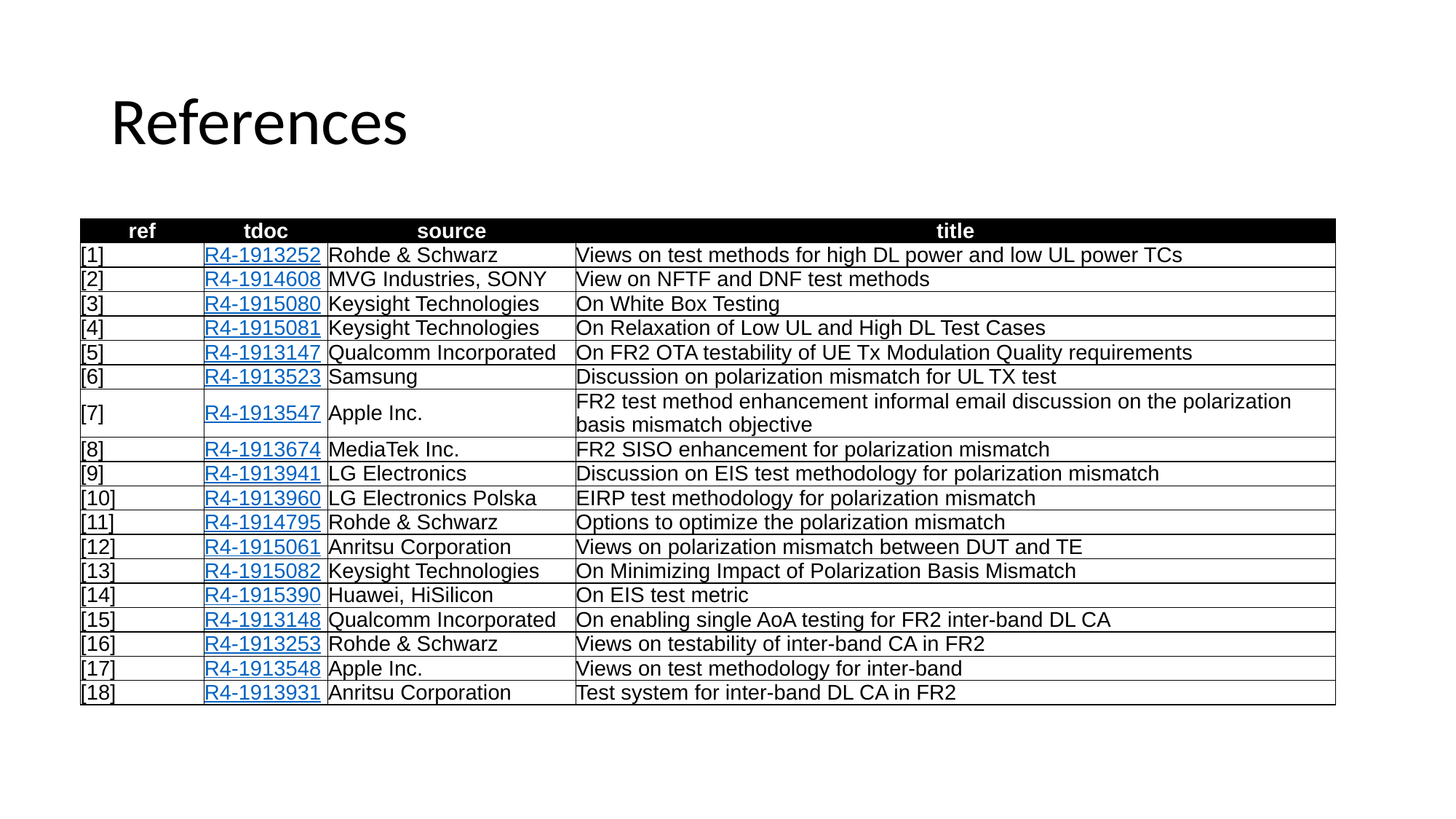

# References
| ref | tdoc | source | title |
| --- | --- | --- | --- |
| [1] | R4-1913252 | Rohde & Schwarz | Views on test methods for high DL power and low UL power TCs |
| [2] | R4-1914608 | MVG Industries, SONY | View on NFTF and DNF test methods |
| [3] | R4-1915080 | Keysight Technologies | On White Box Testing |
| [4] | R4-1915081 | Keysight Technologies | On Relaxation of Low UL and High DL Test Cases |
| [5] | R4-1913147 | Qualcomm Incorporated | On FR2 OTA testability of UE Tx Modulation Quality requirements |
| [6] | R4-1913523 | Samsung | Discussion on polarization mismatch for UL TX test |
| [7] | R4-1913547 | Apple Inc. | FR2 test method enhancement informal email discussion on the polarization basis mismatch objective |
| [8] | R4-1913674 | MediaTek Inc. | FR2 SISO enhancement for polarization mismatch |
| [9] | R4-1913941 | LG Electronics | Discussion on EIS test methodology for polarization mismatch |
| [10] | R4-1913960 | LG Electronics Polska | EIRP test methodology for polarization mismatch |
| [11] | R4-1914795 | Rohde & Schwarz | Options to optimize the polarization mismatch |
| [12] | R4-1915061 | Anritsu Corporation | Views on polarization mismatch between DUT and TE |
| [13] | R4-1915082 | Keysight Technologies | On Minimizing Impact of Polarization Basis Mismatch |
| [14] | R4-1915390 | Huawei, HiSilicon | On EIS test metric |
| [15] | R4-1913148 | Qualcomm Incorporated | On enabling single AoA testing for FR2 inter-band DL CA |
| [16] | R4-1913253 | Rohde & Schwarz | Views on testability of inter-band CA in FR2 |
| [17] | R4-1913548 | Apple Inc. | Views on test methodology for inter-band |
| [18] | R4-1913931 | Anritsu Corporation | Test system for inter-band DL CA in FR2 |